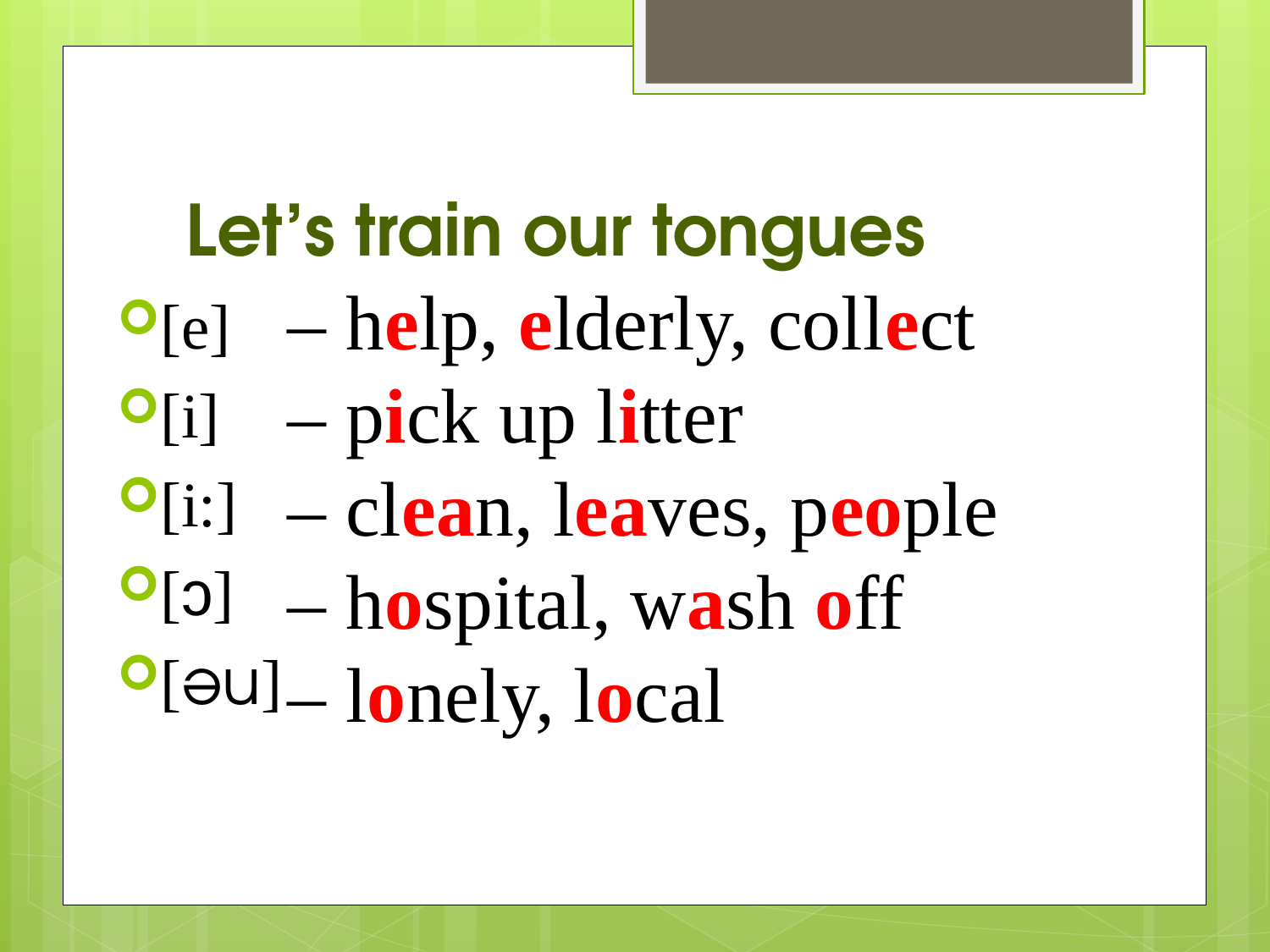

# Let’s train our tongues
– help, elderly, collect
– pick up litter
– clean, leaves, people
– hospital, wash off
– lonely, local

[e]
[i]
[i:]
[ɔ]
[əu]